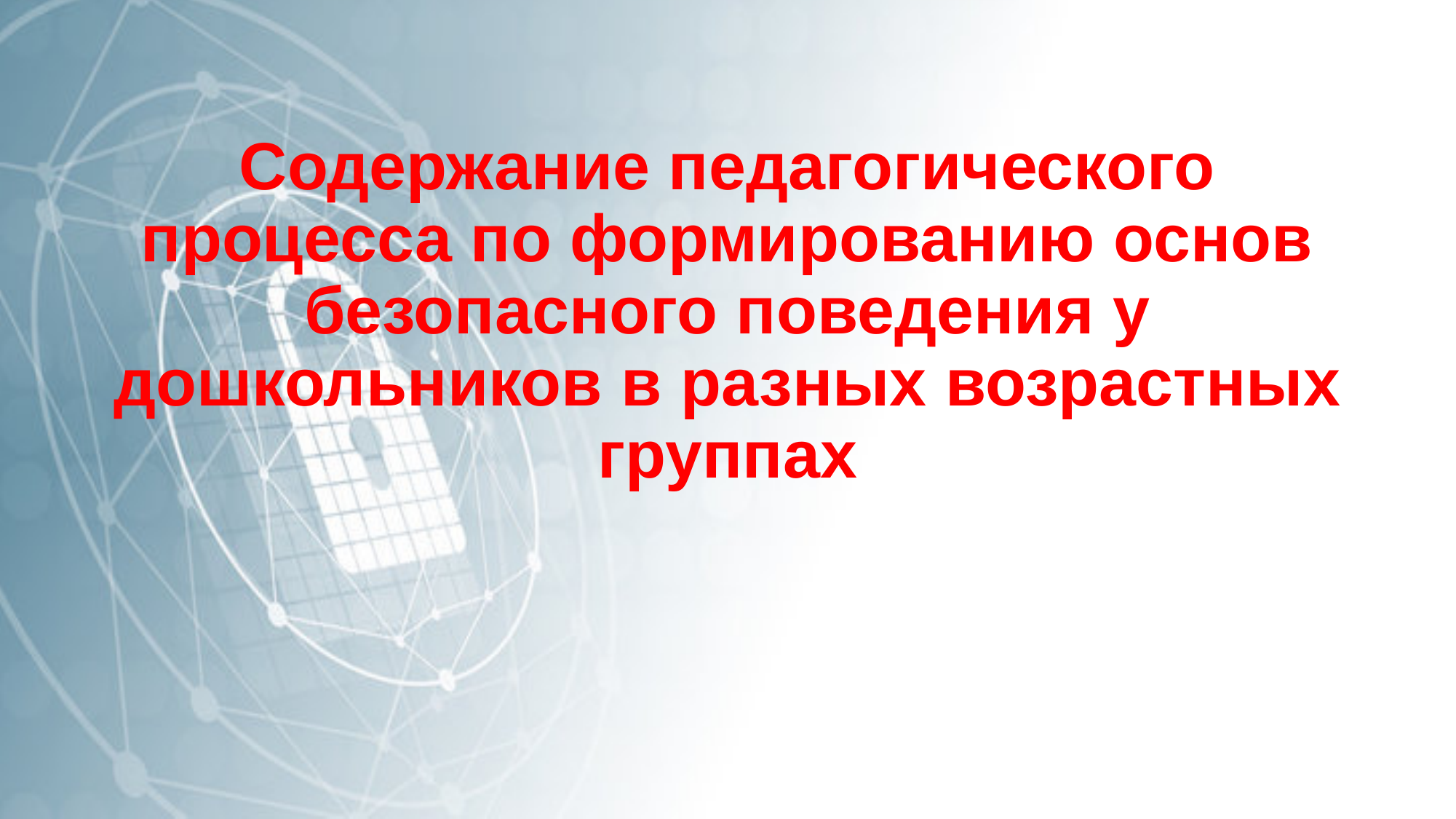

# Содержание педагогического процесса по формированию основ безопасного поведения у дошкольников в разных возрастных группах